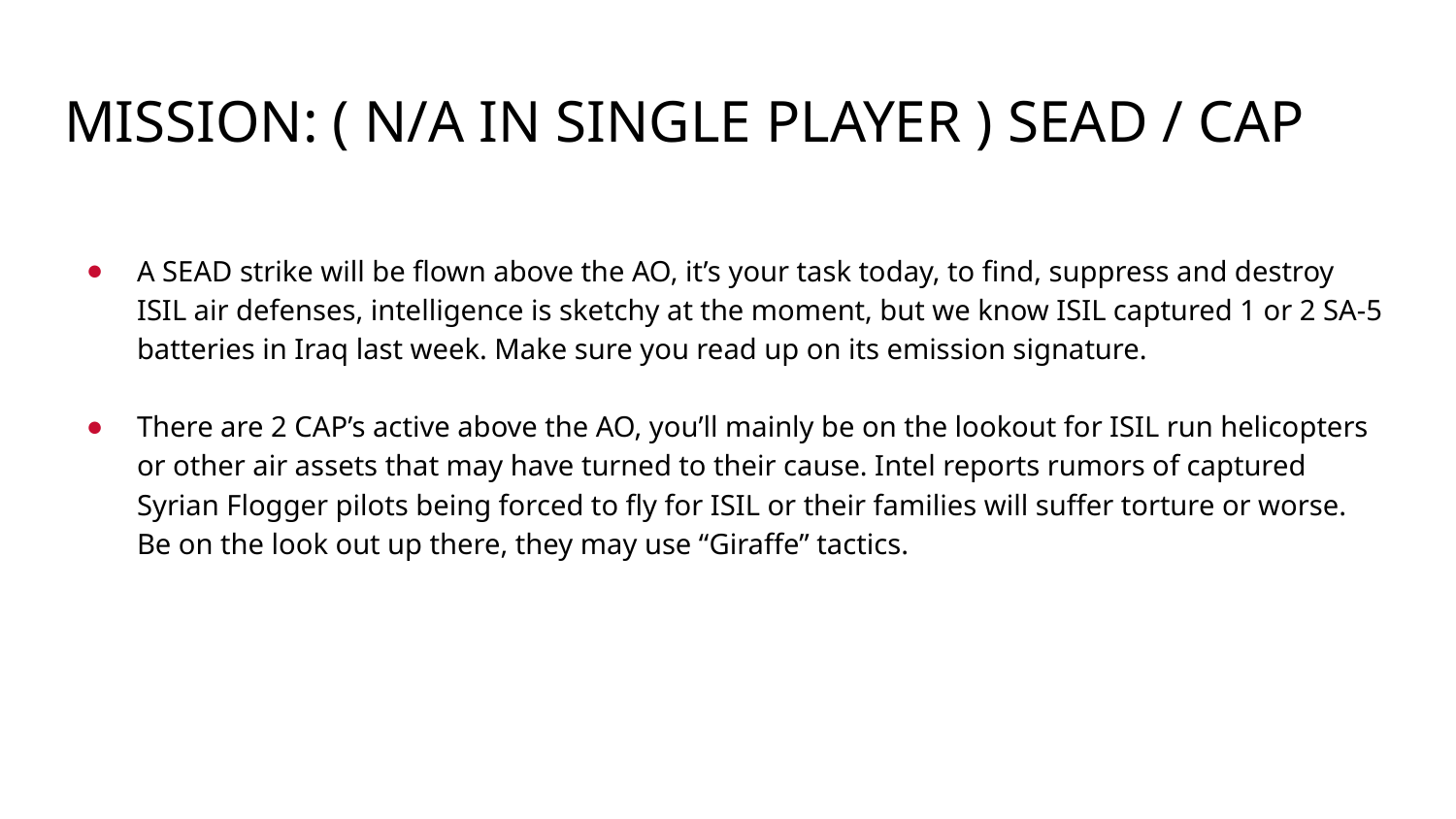

# MISSION: ( N/A IN SINGLE PLAYER ) SEAD / CAP
A SEAD strike will be flown above the AO, it’s your task today, to find, suppress and destroy ISIL air defenses, intelligence is sketchy at the moment, but we know ISIL captured 1 or 2 SA-5 batteries in Iraq last week. Make sure you read up on its emission signature.

There are 2 CAP’s active above the AO, you’ll mainly be on the lookout for ISIL run helicopters or other air assets that may have turned to their cause. Intel reports rumors of captured Syrian Flogger pilots being forced to fly for ISIL or their families will suffer torture or worse.
Be on the look out up there, they may use “Giraffe” tactics.